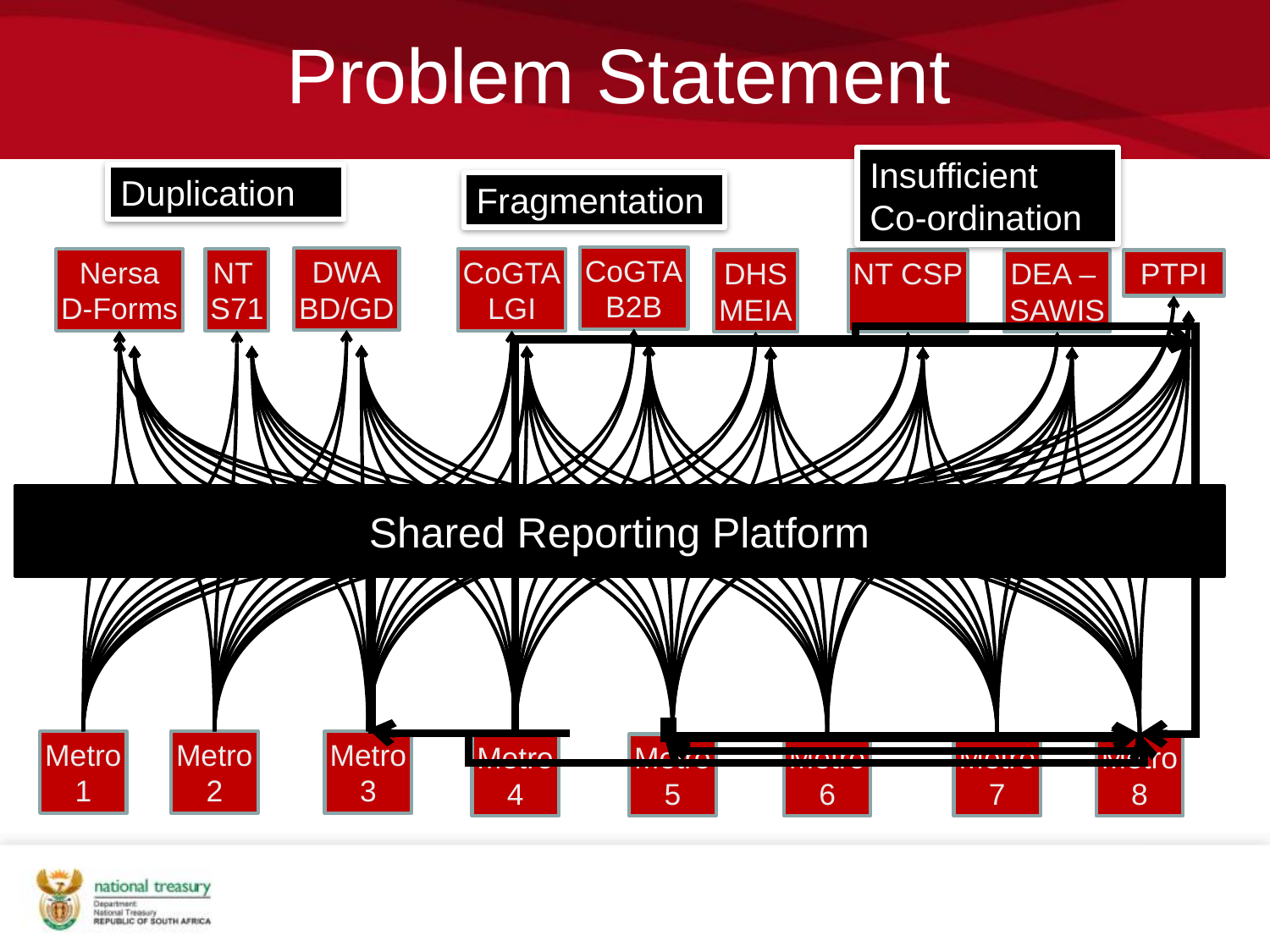

Problem Statement
Insufficient
Co-ordination
Duplication
Fragmentation
CoGTA
B2B
DWA
BD/GD
Nersa
D-Forms
NT
S71
CoGTA
LGI
DHS
MEIA
NT CSP

DEA –
SAWIS
PTPI

Shared Reporting Platform
Metro
1
Metro
2
Metro
3
Metro
4
Metro
5
Metro
6
Metro
7
Metro
8